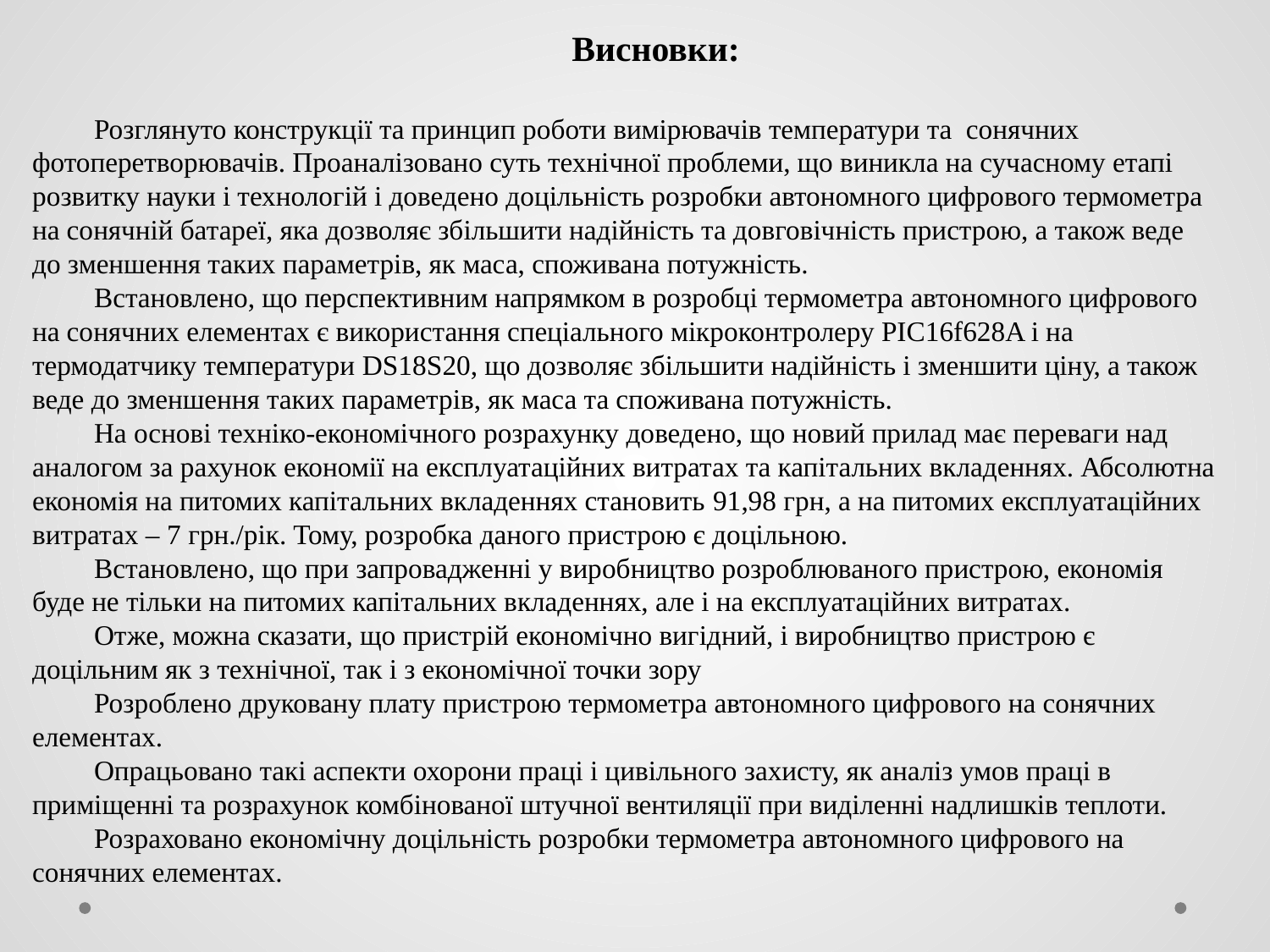

Висновки:

Розглянуто конструкції та принцип роботи вимірювачів температури та  сонячних фотоперетворювачів. Проаналізовано суть технічної проблеми, що виникла на сучасному етапі розвитку науки і технологій і доведено доцільність розробки автономного цифрового термометра на сонячній батареї, яка дозволяє збільшити надійність та довговічність пристрою, а також веде до зменшення таких параметрів, як маса, споживана потужність.
Встановлено, що перспективним напрямком в розробці термометра автономного цифрового на сонячних елементах є використання спеціального мікроконтролеру PIC16f628A і на термодатчику температури DS18S20, що дозволяє збільшити надійність і зменшити ціну, а також веде до зменшення таких параметрів, як маса та споживана потужність.
На основі техніко-економічного розрахунку доведено, що новий прилад має переваги над аналогом за рахунок економії на експлуатаційних витратах та капітальних вкладеннях. Абсолютна економія на питомих капітальних вкладеннях становить 91,98 грн, а на питомих експлуатаційних витратах – 7 грн./рік. Тому, розробка даного пристрою є доцільною.
Встановлено, що при запровадженні у виробництво розроблюваного пристрою, економія буде не тільки на питомих капітальних вкладеннях, але і на експлуатаційних витратах.
Отже, можна сказати, що пристрій економічно вигідний, і виробництво пристрою є доцільним як з технічної, так і з економічної точки зору
Розроблено друковану плату пристрою термометра автономного цифрового на сонячних елементах.
Опрацьовано такі аспекти охорони праці і цивільного захисту, як аналіз умов праці в приміщенні та розрахунок комбінованої штучної вентиляції при виділенні надлишків теплоти.
Розраховано економічну доцільність розробки термометра автономного цифрового на сонячних елементах.